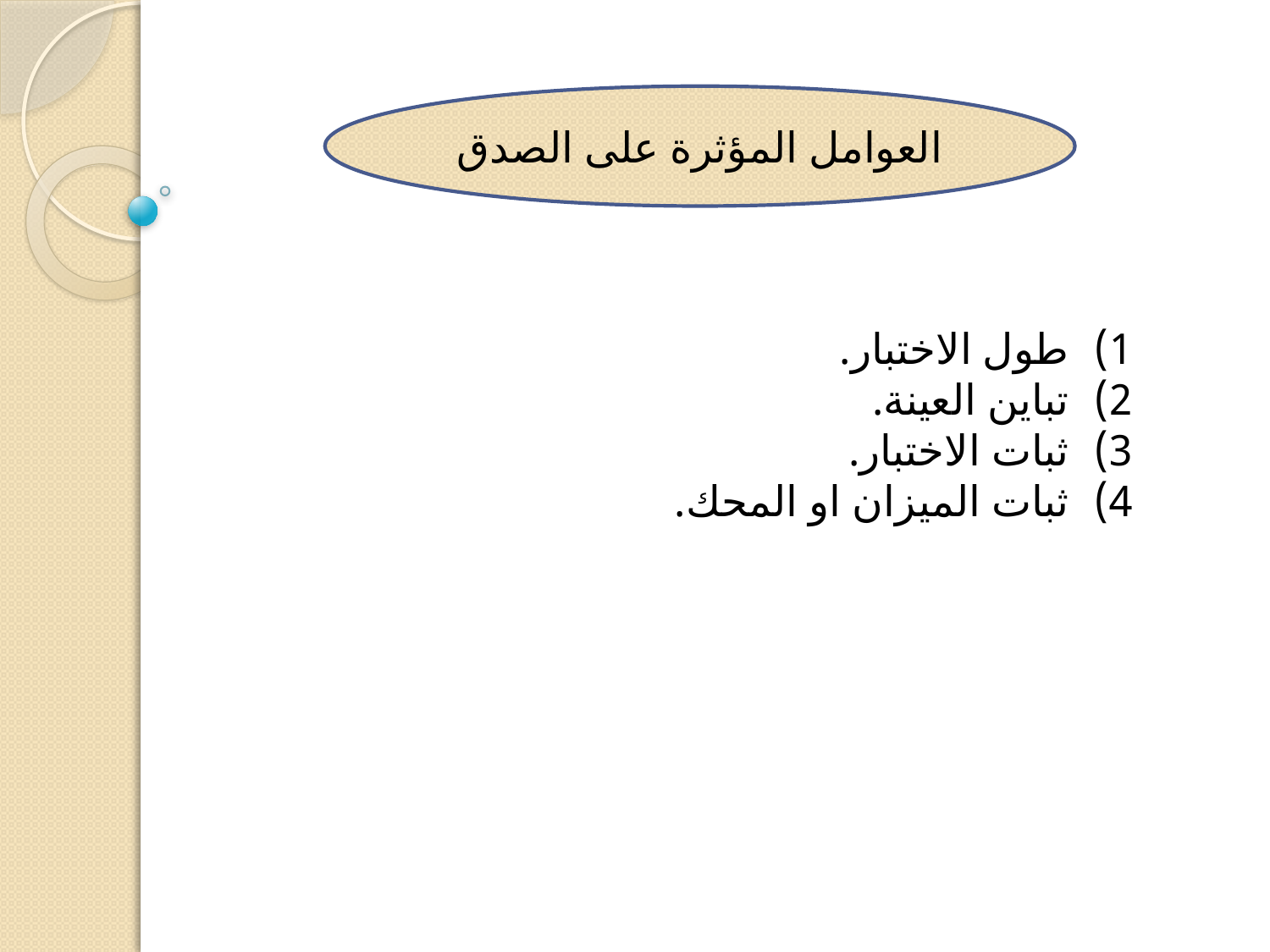

العوامل المؤثرة على الصدق
طول الاختبار.
تباين العينة.
ثبات الاختبار.
ثبات الميزان او المحك.